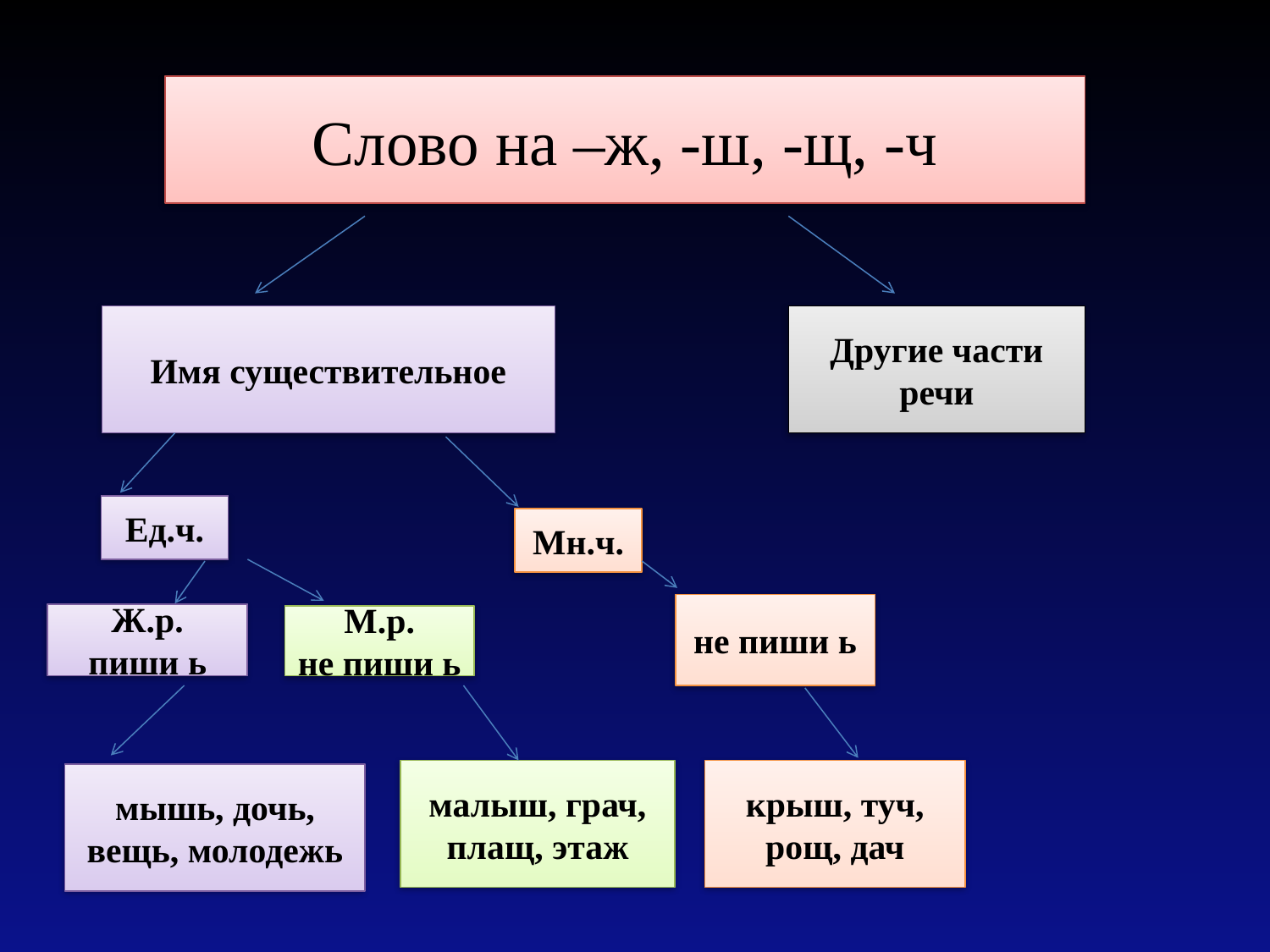

Слово на –ж, -ш, -щ, -ч
Имя существительное
Другие части речи
Ед.ч.
Мн.ч.
не пиши ь
Ж.р.
пиши ь
М.р.
не пиши ь
малыш, грач, плащ, этаж
крыш, туч, рощ, дач
мышь, дочь, вещь, молодежь